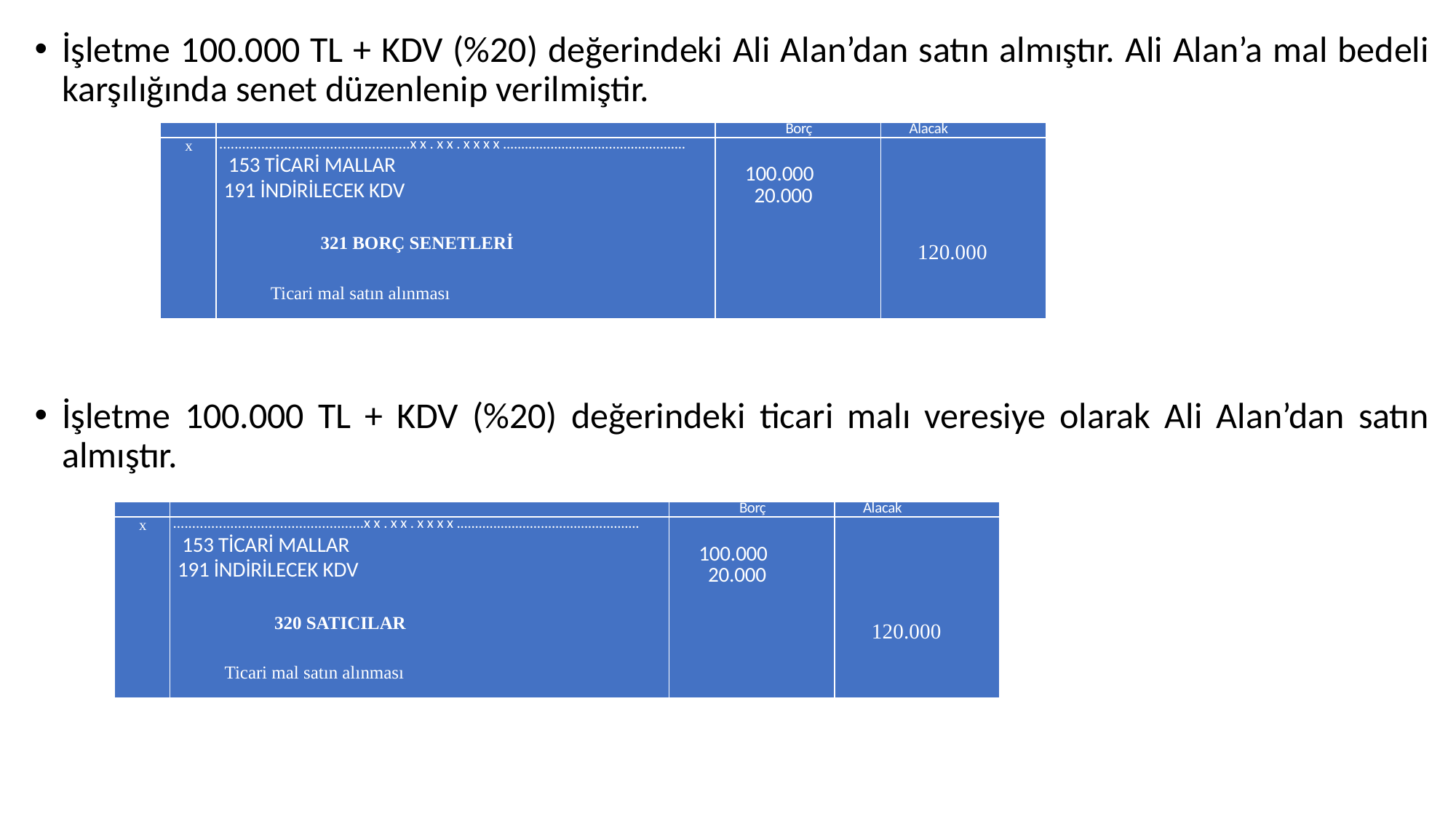

İşletme 100.000 TL + KDV (%20) değerindeki Ali Alan’dan satın almıştır. Ali Alan’a mal bedeli karşılığında senet düzenlenip verilmiştir.

İşletme 100.000 TL + KDV (%20) değerindeki ticari malı veresiye olarak Ali Alan’dan satın almıştır.

|  |  | Borç | Alacak |
| --- | --- | --- | --- |
| x | ..................................................xx.xx.xxxx.................................................. 153 TİCARİ MALLAR 191 İNDİRİLECEK KDV 321 BORÇ SENETLERİ Ticari mal satın alınması | 100.000 20.000 | 120.000 |
|  |  | Borç | Alacak |
| --- | --- | --- | --- |
| x | ..................................................xx.xx.xxxx.................................................. 153 TİCARİ MALLAR 191 İNDİRİLECEK KDV 320 SATICILAR Ticari mal satın alınması | 100.000 20.000 | 120.000 |